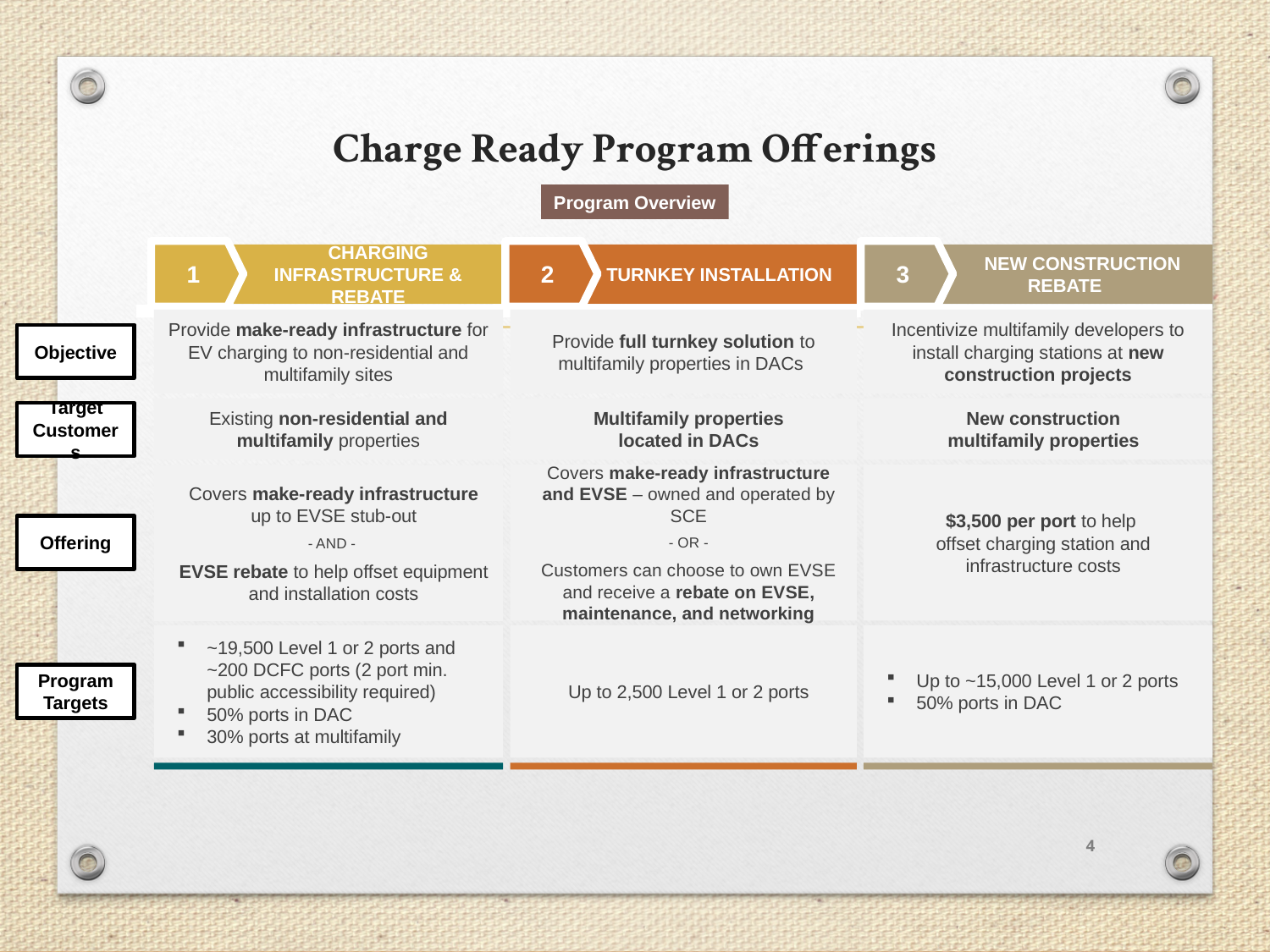

# Charge Ready Program Offerings

Program Overview
1
2
3
    CHARGING INFRASTRUCTURE & REBATE
TURNKEY INSTALLATION
       NEW CONSTRUCTION REBATE

Provide full turnkey solution to multifamily properties in DACs
Incentivize multifamily developers to install charging stations at new construction projects
Provide make-ready infrastructure for EV charging to non-residential and multifamily sites
Objective
New construction
multifamily properties
Multifamily properties
located in DACs
Existing non-residential and
multifamily properties
Target Customers
Covers make-ready infrastructure and EVSE – owned and operated by SCE
- OR -
Customers can choose to own EVSE and receive a rebate on EVSE, maintenance, and networking
$3,500 per port to help
offset charging station and infrastructure costs
Covers make-ready infrastructure up to EVSE stub-out
- AND -
EVSE rebate to help offset equipment and installation costs
Offering
Up to 2,500 Level 1 or 2 ports
Up to ~15,000 Level 1 or 2 ports
50% ports in DAC
~19,500 Level 1 or 2 ports and ~200 DCFC ports (2 port min. public accessibility required)
50% ports in DAC
30% ports at multifamily
Program Targets

4